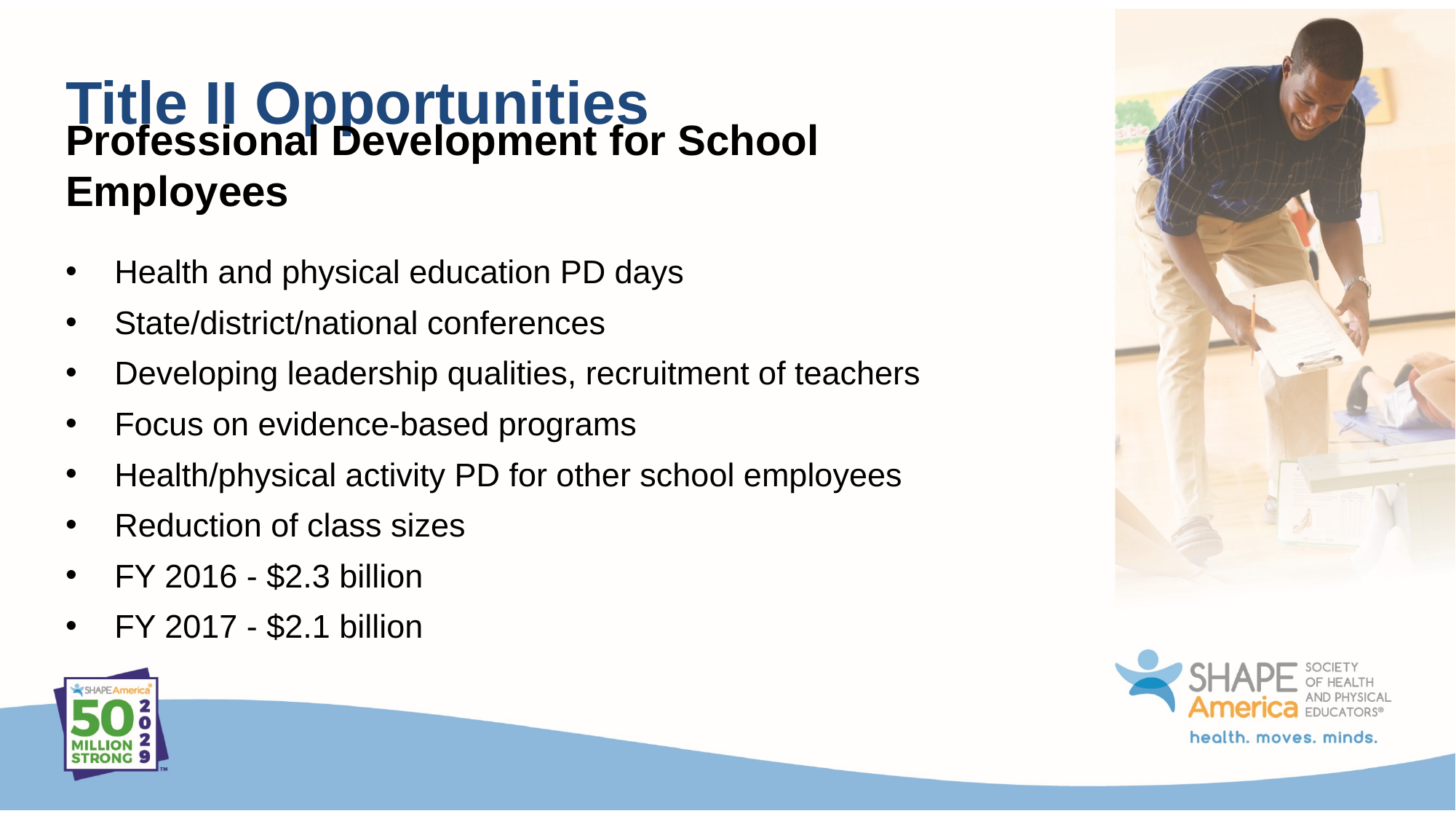

# Title II Opportunities
Professional Development for School Employees
Health and physical education PD days
State/district/national conferences
Developing leadership qualities, recruitment of teachers
Focus on evidence-based programs
Health/physical activity PD for other school employees
Reduction of class sizes
FY 2016 - $2.3 billion
FY 2017 - $2.1 billion